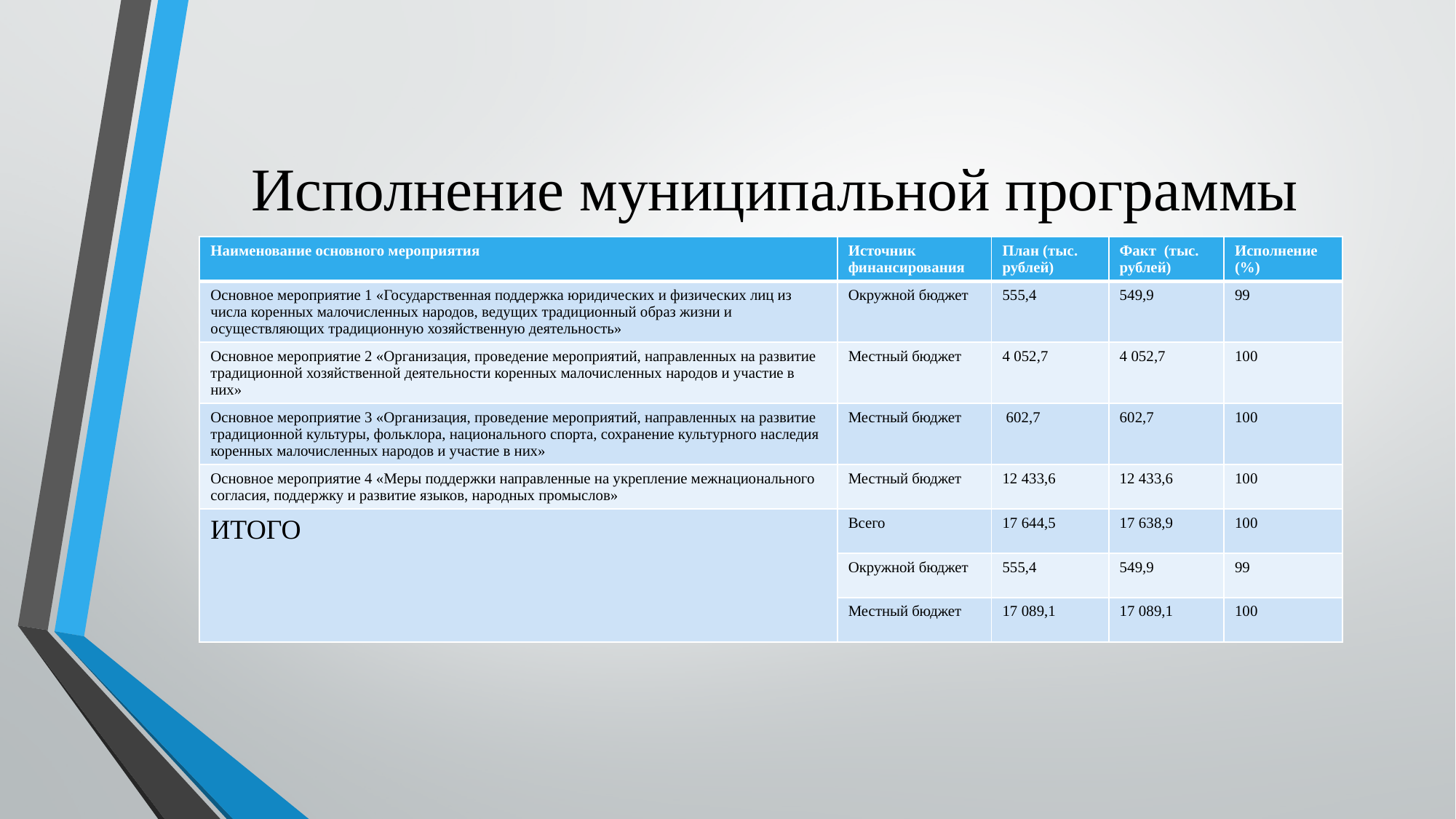

# Исполнение муниципальной программы
| Наименование основного мероприятия | Источник финансирования | План (тыс. рублей) | Факт (тыс. рублей) | Исполнение (%) |
| --- | --- | --- | --- | --- |
| Основное мероприятие 1 «Государственная поддержка юридических и физических лиц из числа коренных малочисленных народов, ведущих традиционный образ жизни и осуществляющих традиционную хозяйственную деятельность» | Окружной бюджет | 555,4 | 549,9 | 99 |
| Основное мероприятие 2 «Организация, проведение мероприятий, направленных на развитие традиционной хозяйственной деятельности коренных малочисленных народов и участие в них» | Местный бюджет | 4 052,7 | 4 052,7 | 100 |
| Основное мероприятие 3 «Организация, проведение мероприятий, направленных на развитие традиционной культуры, фольклора, национального спорта, сохранение культурного наследия коренных малочисленных народов и участие в них» | Местный бюджет | 602,7 | 602,7 | 100 |
| Основное мероприятие 4 «Меры поддержки направленные на укрепление межнационального согласия, поддержку и развитие языков, народных промыслов» | Местный бюджет | 12 433,6 | 12 433,6 | 100 |
| ИТОГО | Всего | 17 644,5 | 17 638,9 | 100 |
|  | Окружной бюджет | 555,4 | 549,9 | 99 |
|  | Местный бюджет | 17 089,1 | 17 089,1 | 100 |